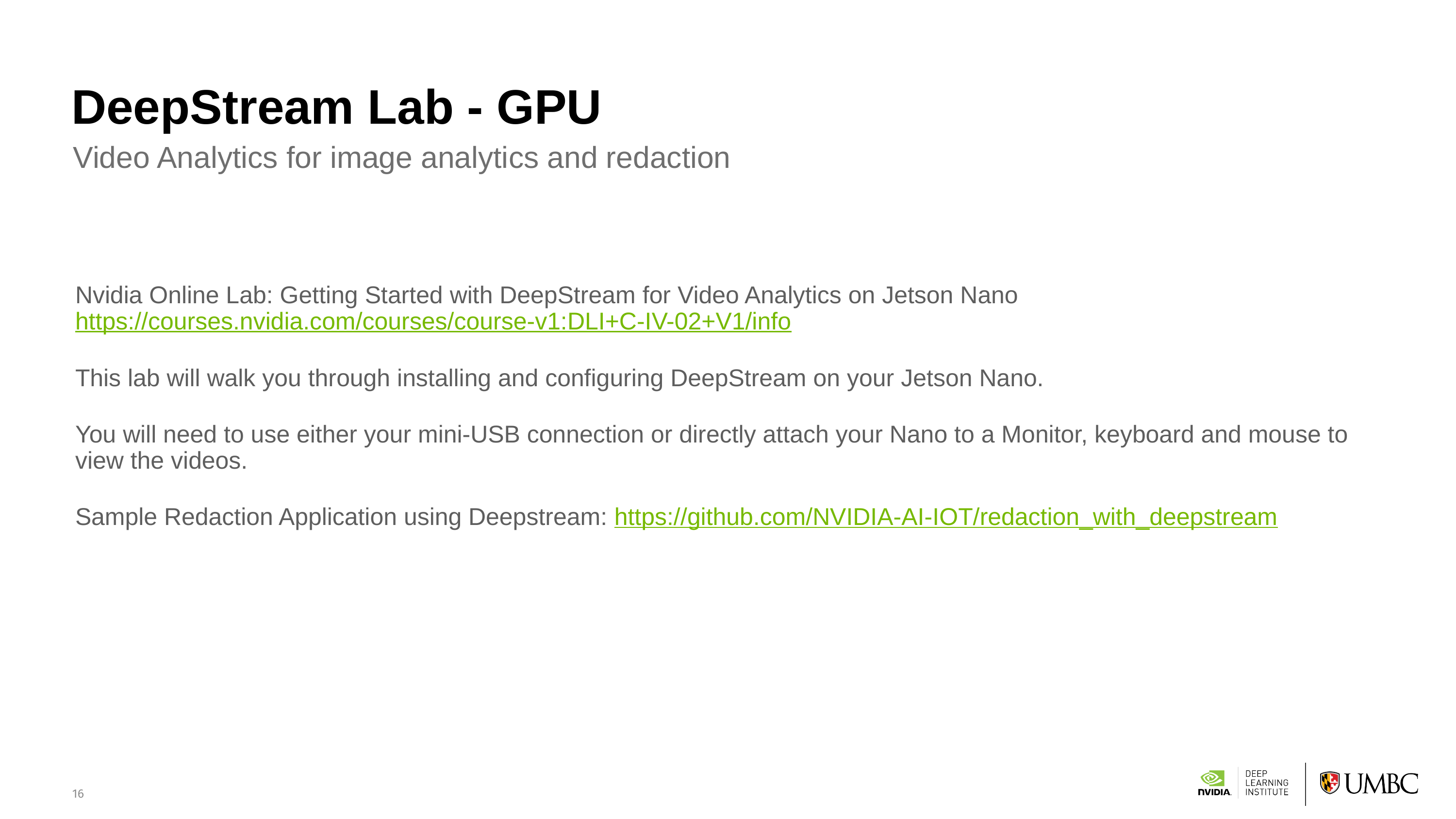

# DeepStream Lab - GPU
Video Analytics for image analytics and redaction
Nvidia Online Lab: Getting Started with DeepStream for Video Analytics on Jetson Nano https://courses.nvidia.com/courses/course-v1:DLI+C-IV-02+V1/info
This lab will walk you through installing and configuring DeepStream on your Jetson Nano.
You will need to use either your mini-USB connection or directly attach your Nano to a Monitor, keyboard and mouse to view the videos.
Sample Redaction Application using Deepstream: https://github.com/NVIDIA-AI-IOT/redaction_with_deepstream